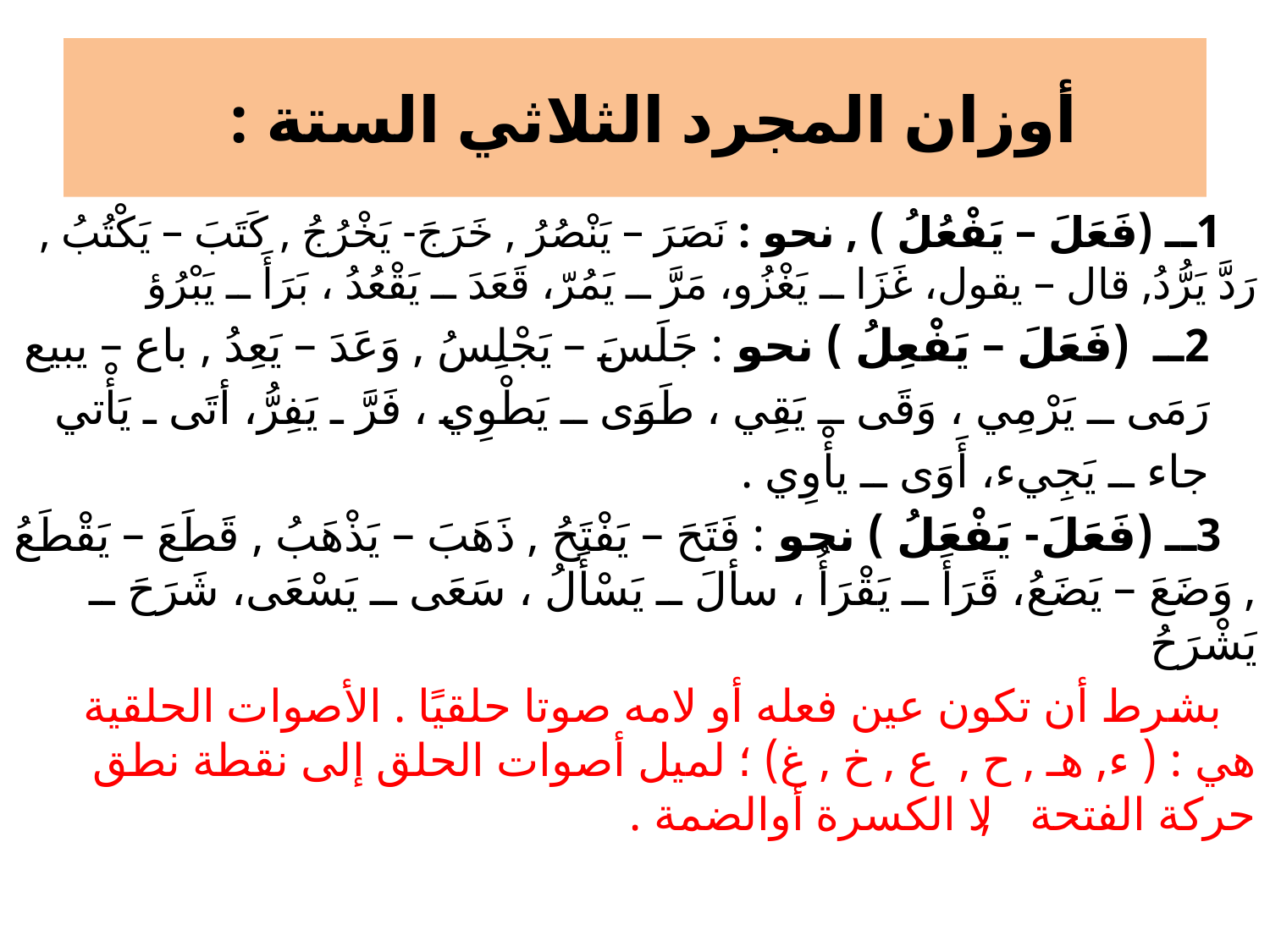

# أوزان المجرد الثلاثي الستة :
   1ــ (فَعَلَ – يَفْعُلُ ) , نحو : نَصَرَ – يَنْصُرُ , خَرَجَ- يَخْرُجُ , كَتَبَ – يَكْتُبُ , رَدَّ يَرُّدُ, قال – يقول، غَزَا ــ يَغْزُو، مَرَّ ــ يَمُرّ، قَعَدَ ــ يَقْعُدُ ، بَرَأَ ــ يَبْرُؤ
    2ــ  (فَعَلَ – يَفْعِلُ ) نحو : جَلَسَ – يَجْلِسُ , وَعَدَ – يَعِدُ , باع – يبيع
    رَمَى ــ يَرْمِي ، وَقَى ــ يَقِي ، طَوَى ــ يَطْوِي ، فَرَّ ـ يَفِرُّ، أتَى ـ يَأْتي
    جاء ــ يَجِيء، أَوَى ــ يأْوِي .
   3ــ (فَعَلَ- يَفْعَلُ ) نحو : فَتَحَ – يَفْتَحُ , ذَهَبَ – يَذْهَبُ , قَطَعَ – يَقْطَعُ , وَضَعَ – يَضَعُ، قَرَأَ ــ يَقْرَأُ ، سألَ ــ يَسْأَلُ ، سَعَى ــ يَسْعَى، شَرَحَ ــ يَشْرَحُ
   بشرط أن تكون عين فعله أو لامه صوتا حلقيًا . الأصوات الحلقية هي : ( ء, هـ , ح ,  ع , خ , غ) ؛ لميل أصوات الحلق إلى نقطة نطق حركة الفتحة , لا الكسرة أوالضمة .